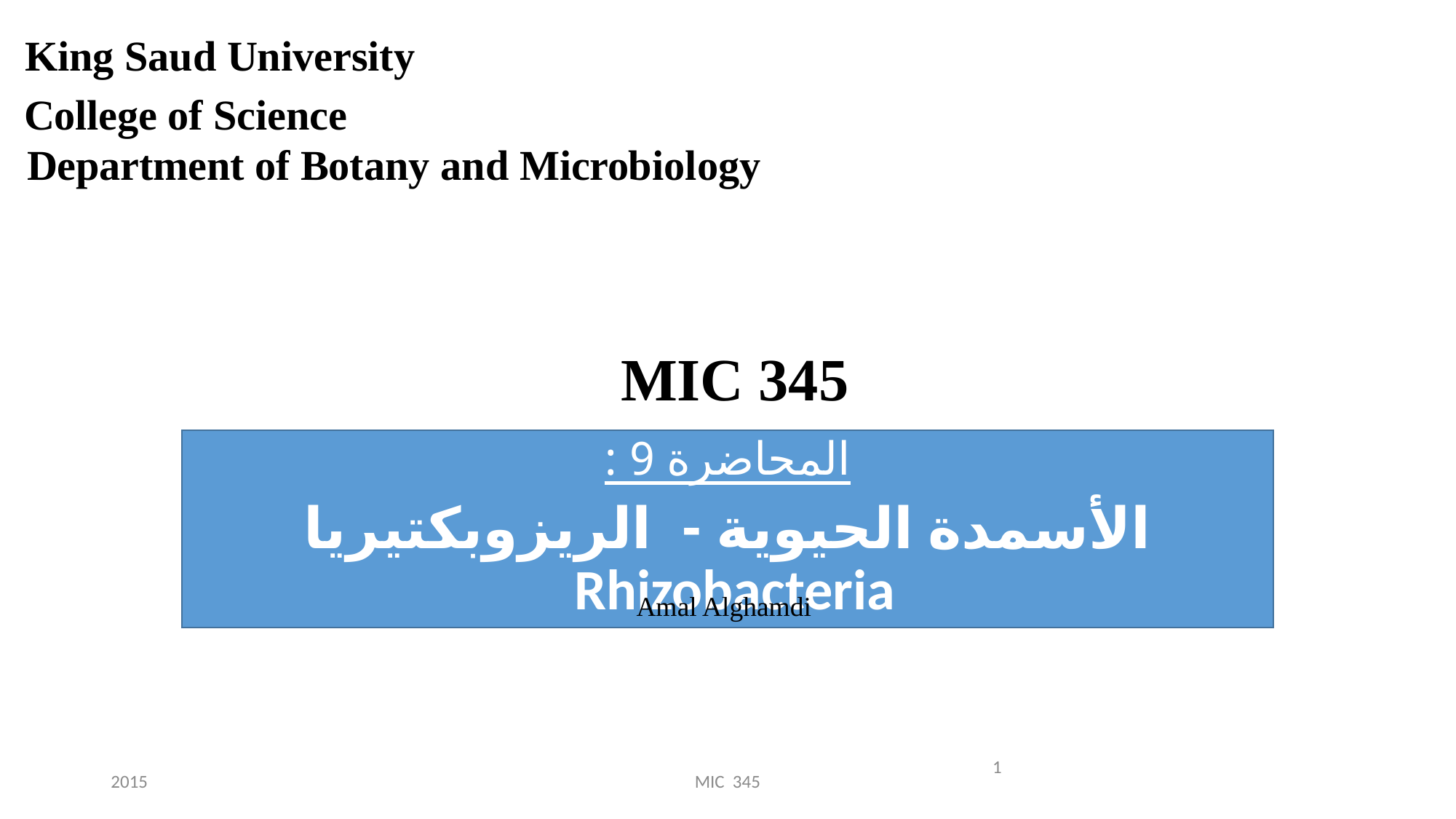

King Saud University
College of Science
Department of Botany and Microbiology
345 MIC

المحاضرة 9 :
الأسمدة الحيوية -  الريزوبكتيريا Rhizobacteria
Amal Alghamdi
1
2015
MIC  345